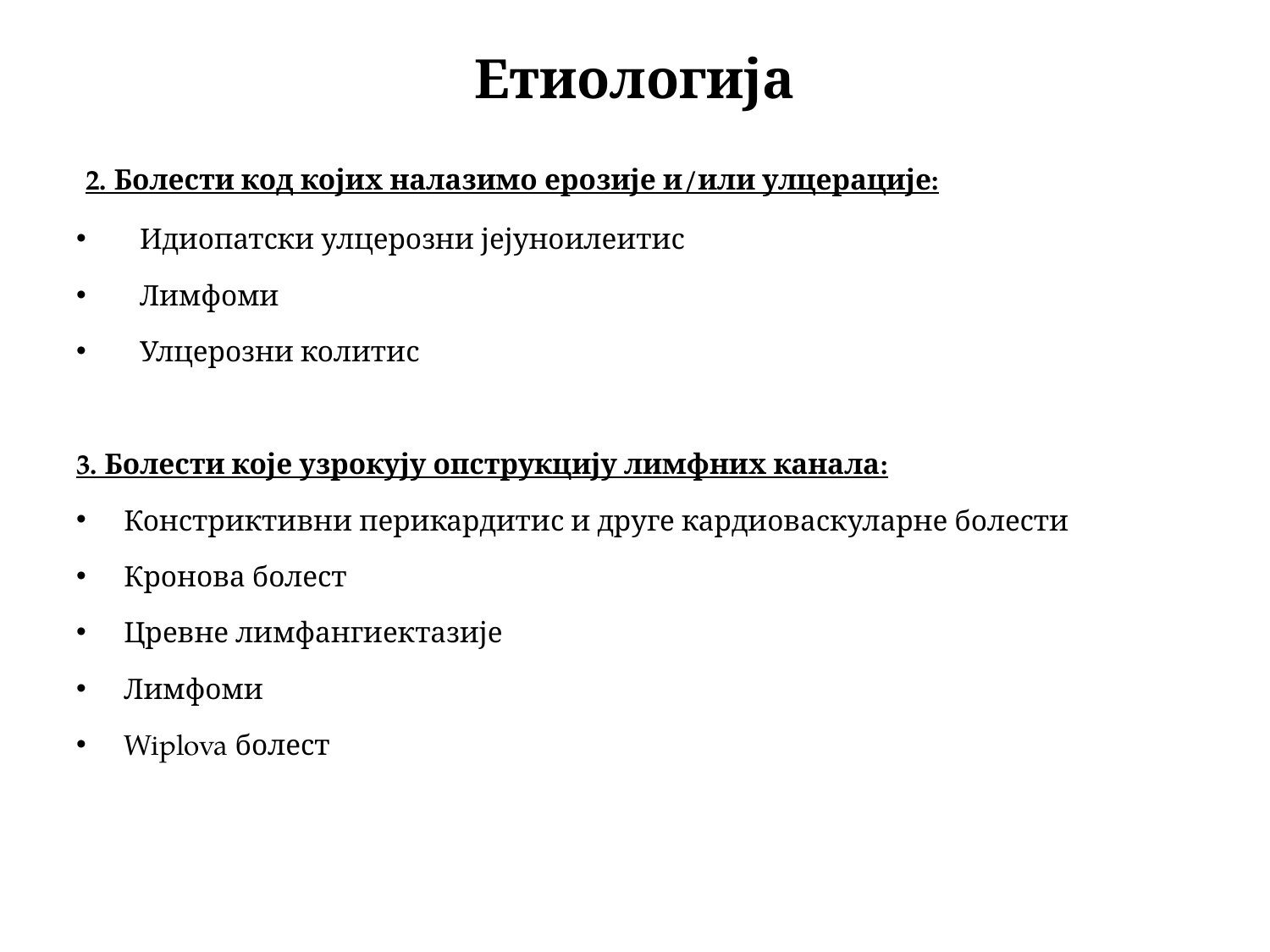

# Етиологија
 2. Болести код којих налазимо ерозије и/или улцерације:
Идиопатски улцерозни јејуноилеитис
Лимфоми
Улцерозни колитис

3. Болести које узрокују опструкцију лимфних канала:
Констриктивни перикардитис и друге кардиоваскуларне болести
Кронова болест
Цревне лимфангиектазије
Лимфоми
Wiplova болест